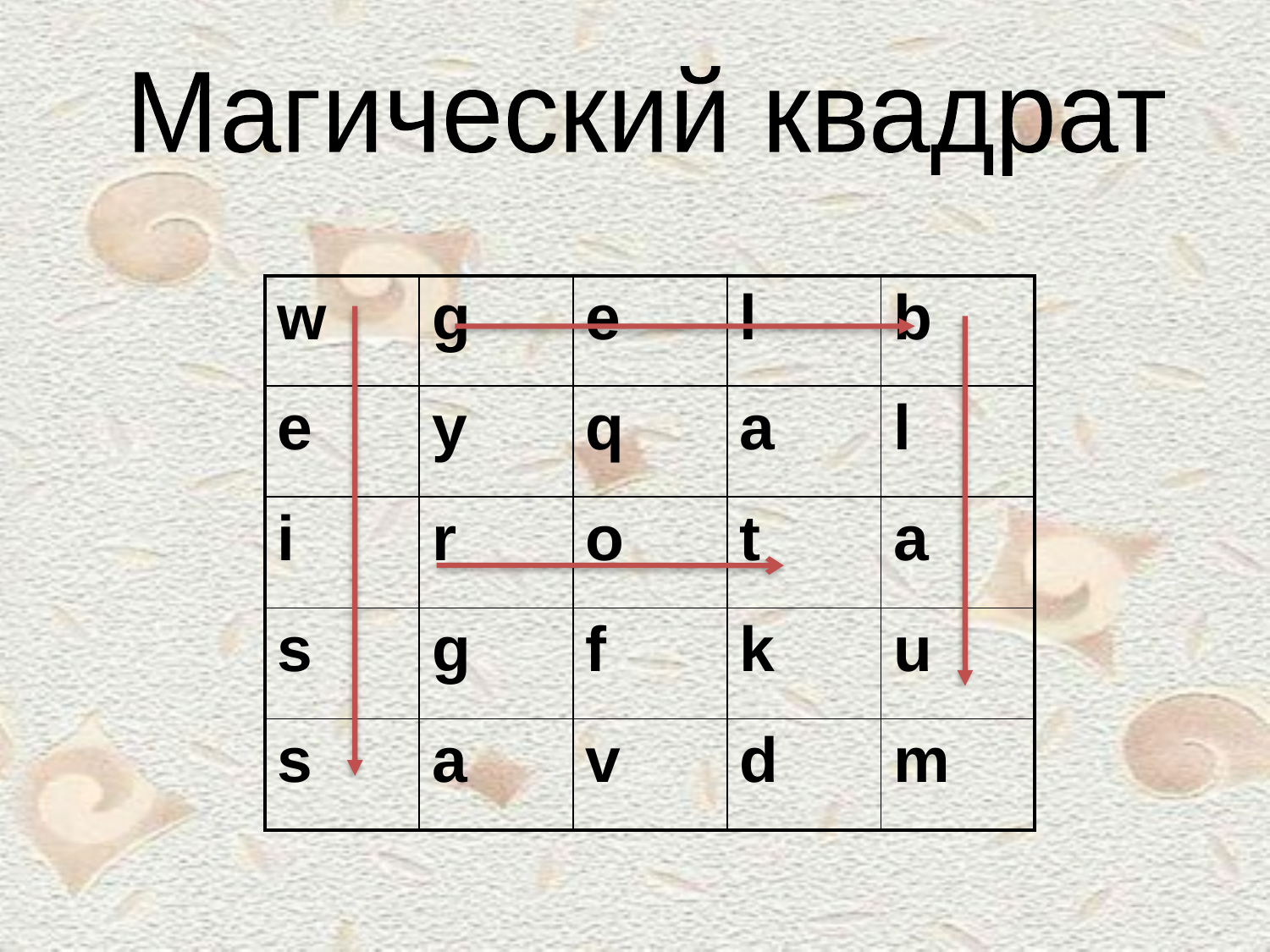

Магический квадрат
| w | g | e | l | b |
| --- | --- | --- | --- | --- |
| e | y | q | a | l |
| i | r | o | t | a |
| s | g | f | k | u |
| s | a | v | d | m |